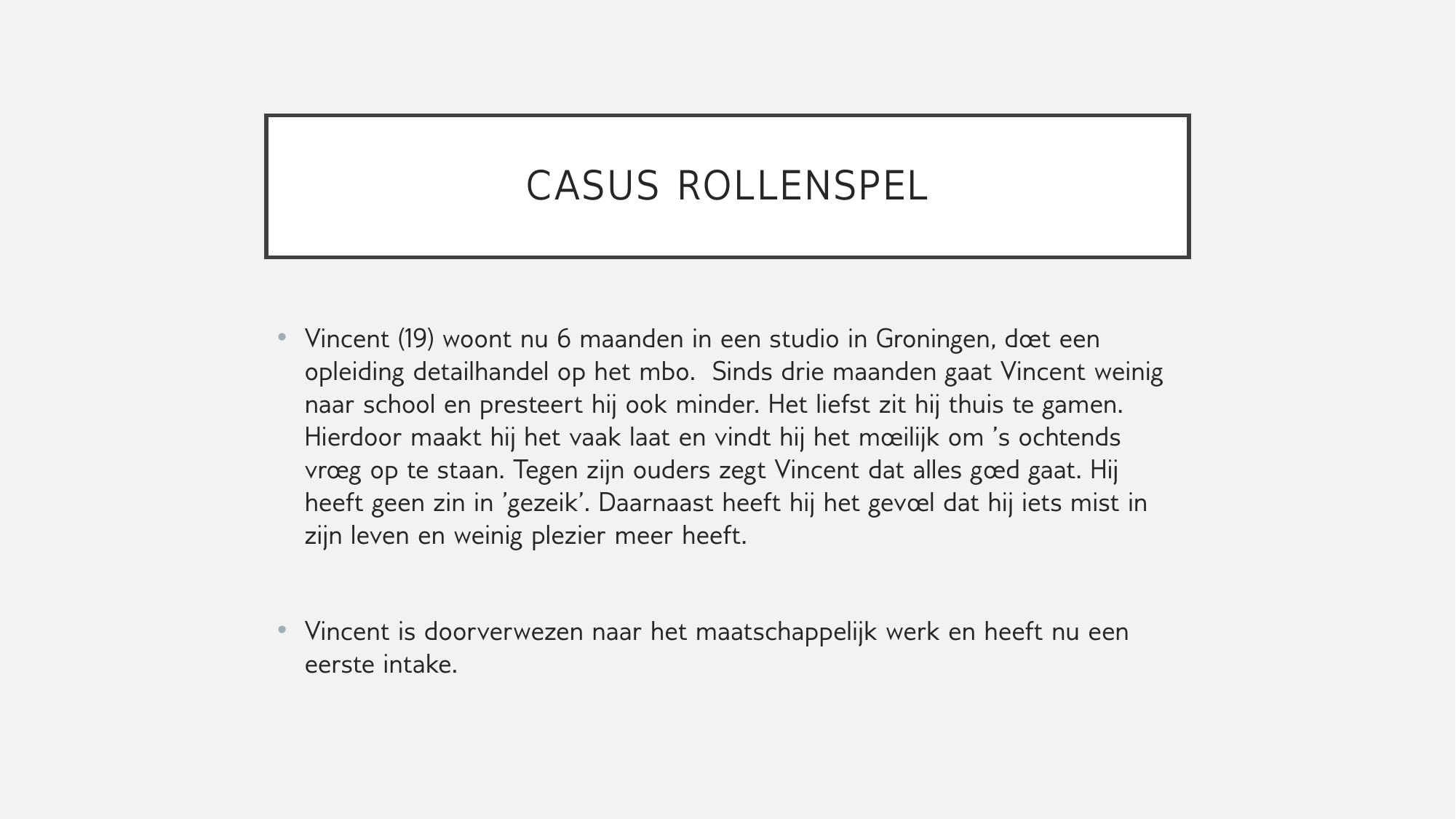

# Casus rollenspel
Vincent (19) woont nu 6 maanden in een studio in Groningen, doet een opleiding detailhandel op het mbo.  Sinds drie maanden gaat Vincent weinig naar school en presteert hij ook minder. Het liefst zit hij thuis te gamen. Hierdoor maakt hij het vaak laat en vindt hij het moeilijk om ’s ochtends vroeg op te staan. Tegen zijn ouders zegt Vincent dat alles goed gaat. Hij heeft geen zin in ’gezeik’. Daarnaast heeft hij het gevoel dat hij iets mist in zijn leven en weinig plezier meer heeft.

Vincent is doorverwezen naar het maatschappelijk werk en heeft nu een eerste intake.